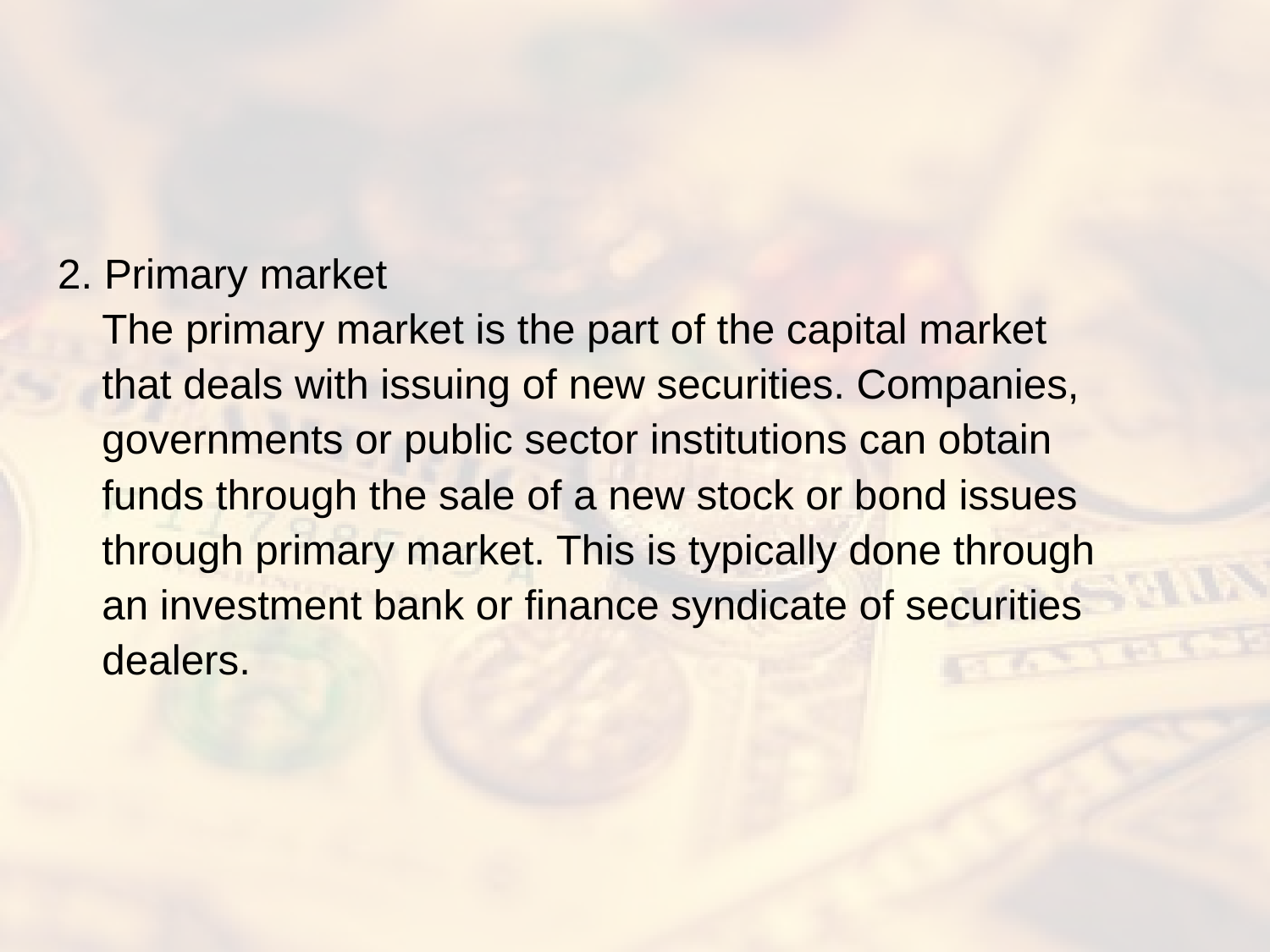

#
2. Primary market
The primary market is the part of the capital market that deals with issuing of new securities. Companies, governments or public sector institutions can obtain funds through the sale of a new stock or bond issues through primary market. This is typically done through an investment bank or finance syndicate of securities dealers.